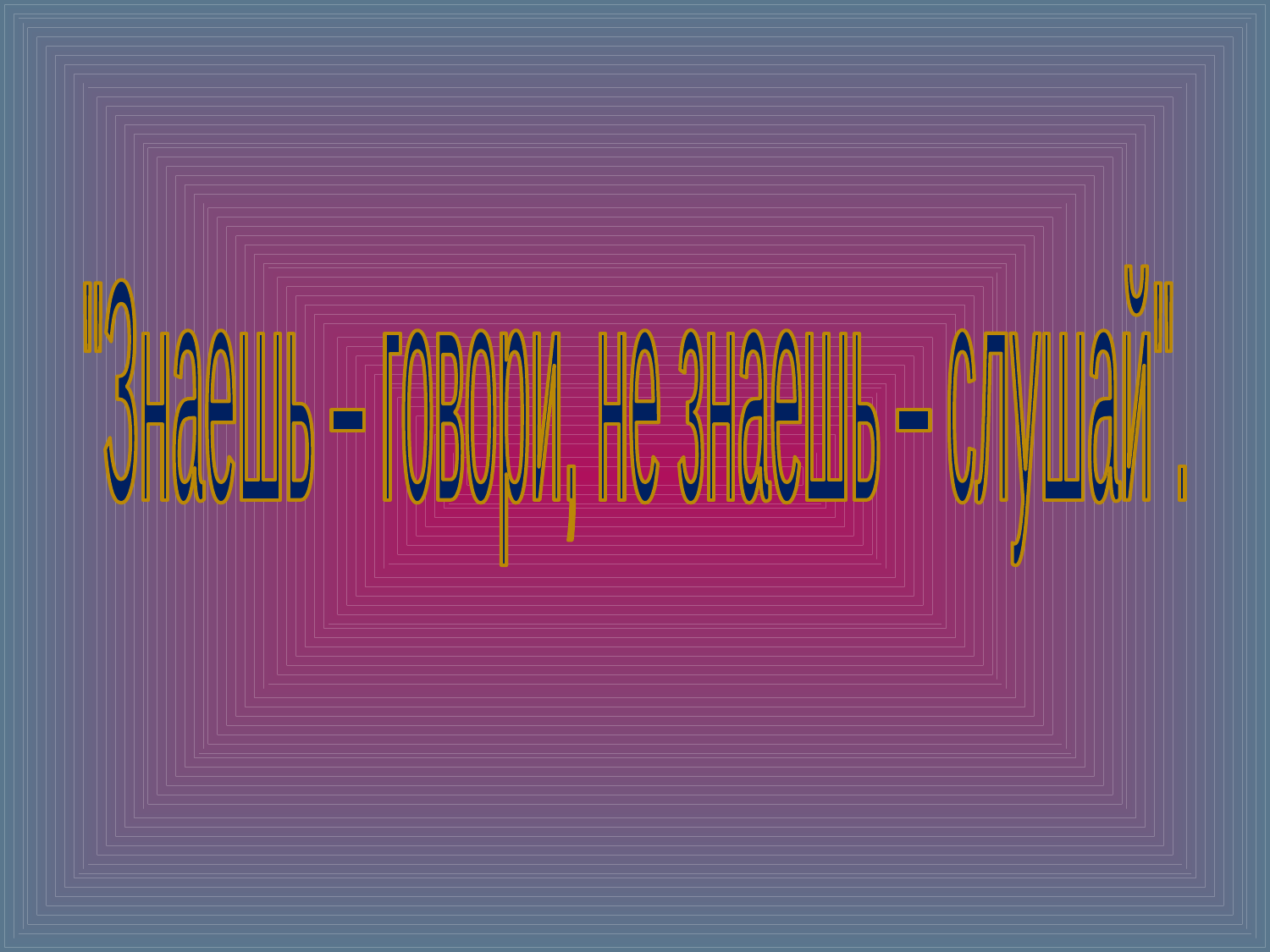

"Знаешь – говори, не знаешь – слушай".